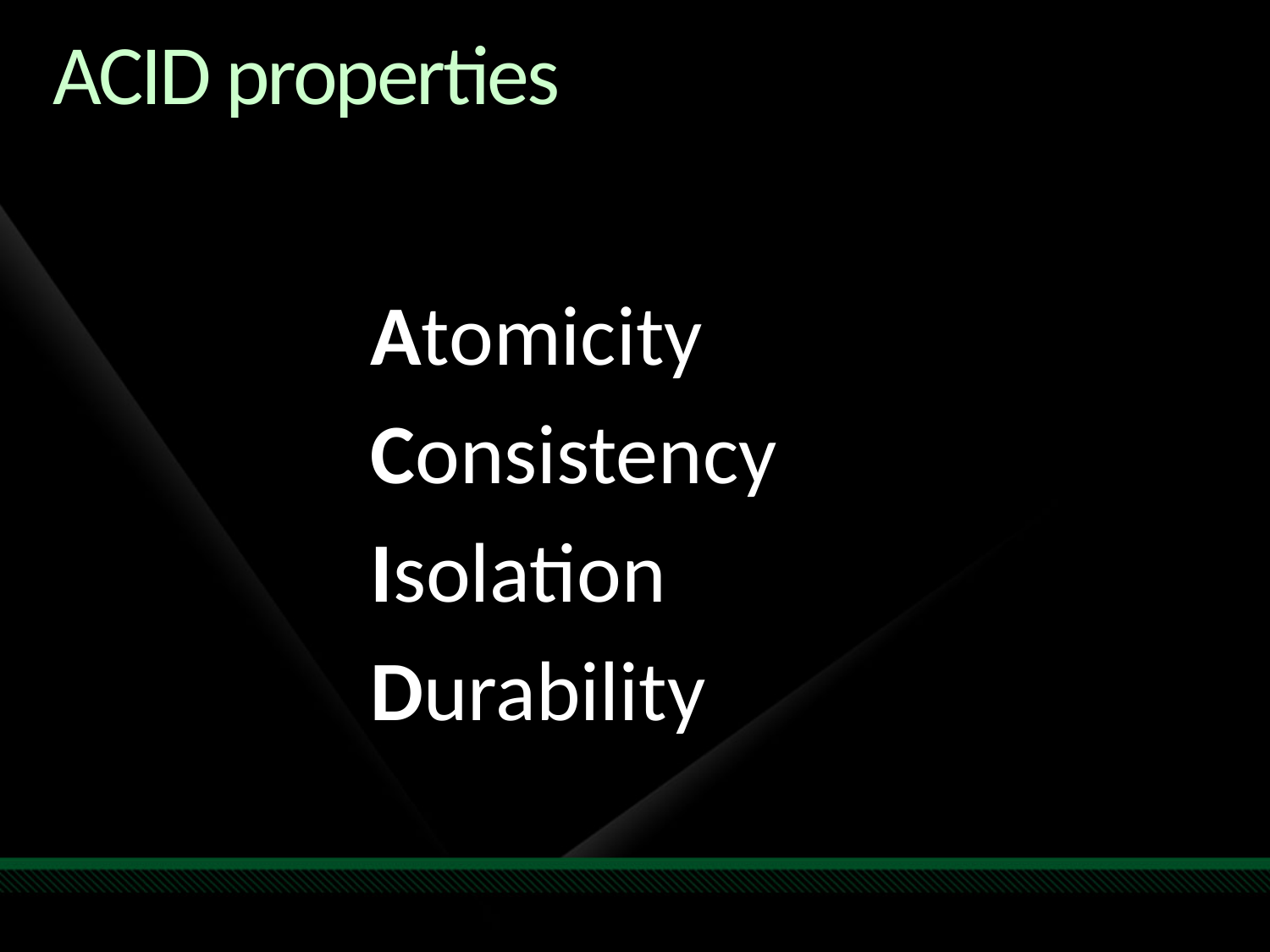

# ACID properties

Atomicity
Consistency
Isolation
Durability